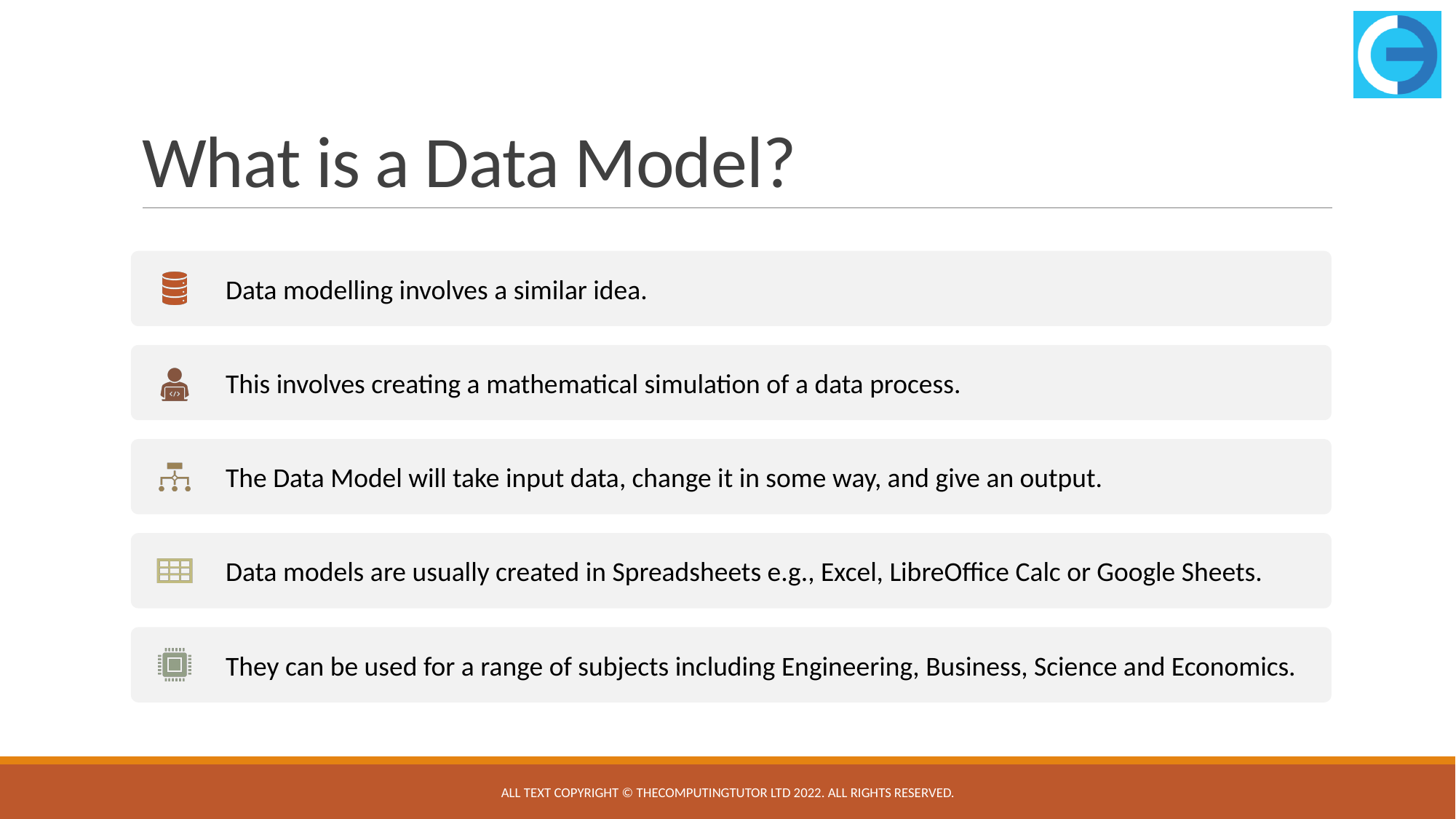

# What is a Data Model?
Data modelling involves a similar idea.
This involves creating a mathematical simulation of a data process.
The Data Model will take input data, change it in some way, and give an output.
Data models are usually created in Spreadsheets e.g., Excel, LibreOffice Calc or Google Sheets.
They can be used for a range of subjects including Engineering, Business, Science and Economics.
All text copyright © TheComputingTutor Ltd 2022. All rights Reserved.